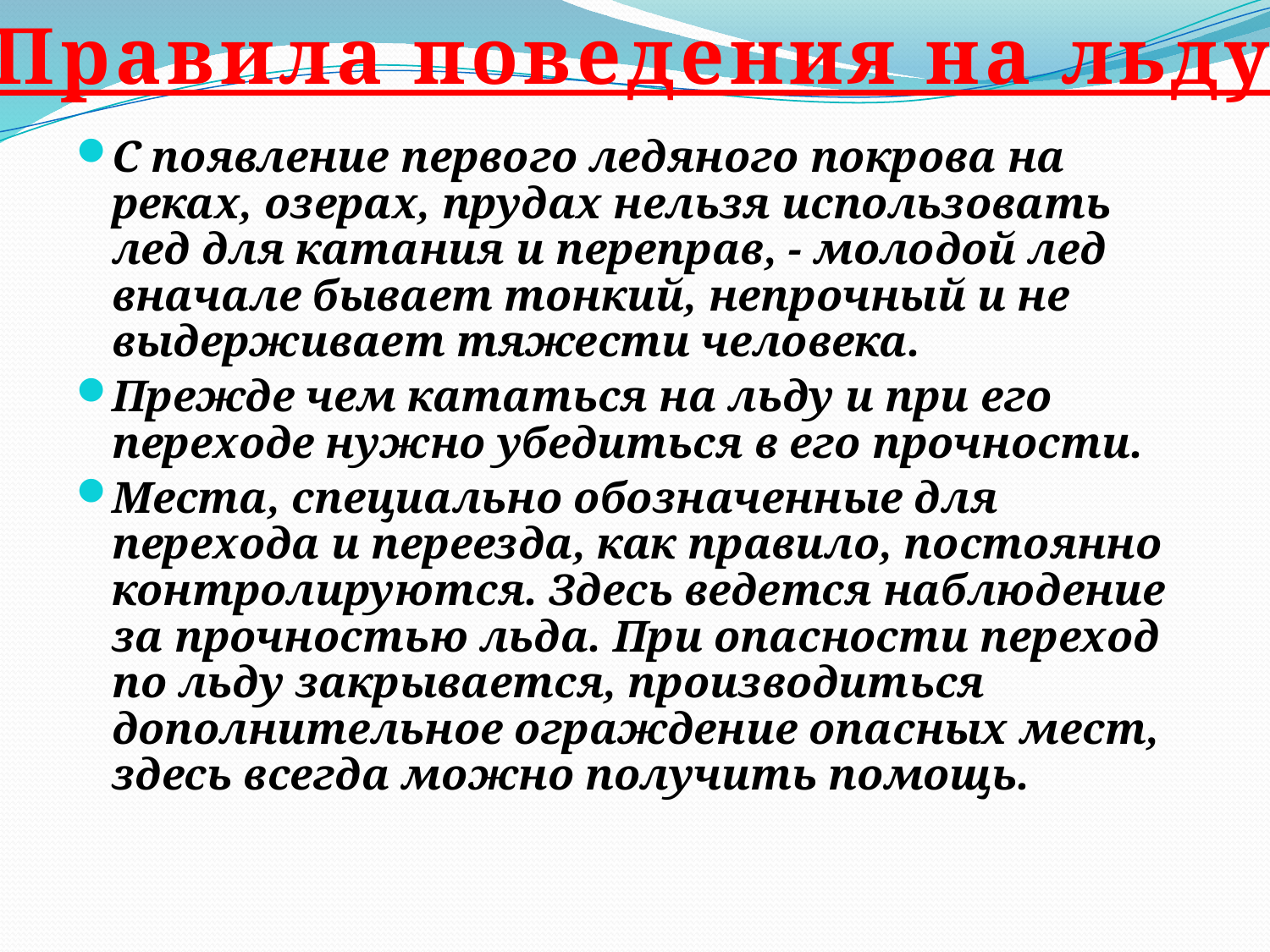

Правила поведения на льду
С появление первого ледяного покрова на реках, озерах, прудах нельзя использовать лед для катания и переправ, - молодой лед вначале бывает тонкий, непрочный и не выдерживает тяжести человека.
Прежде чем кататься на льду и при его переходе нужно убедиться в его прочности.
Места, специально обозначенные для перехода и переезда, как правило, постоянно контролируются. Здесь ведется наблюдение за прочностью льда. При опасности переход по льду закрывается, производиться дополнительное ограждение опасных мест, здесь всегда можно получить помощь.